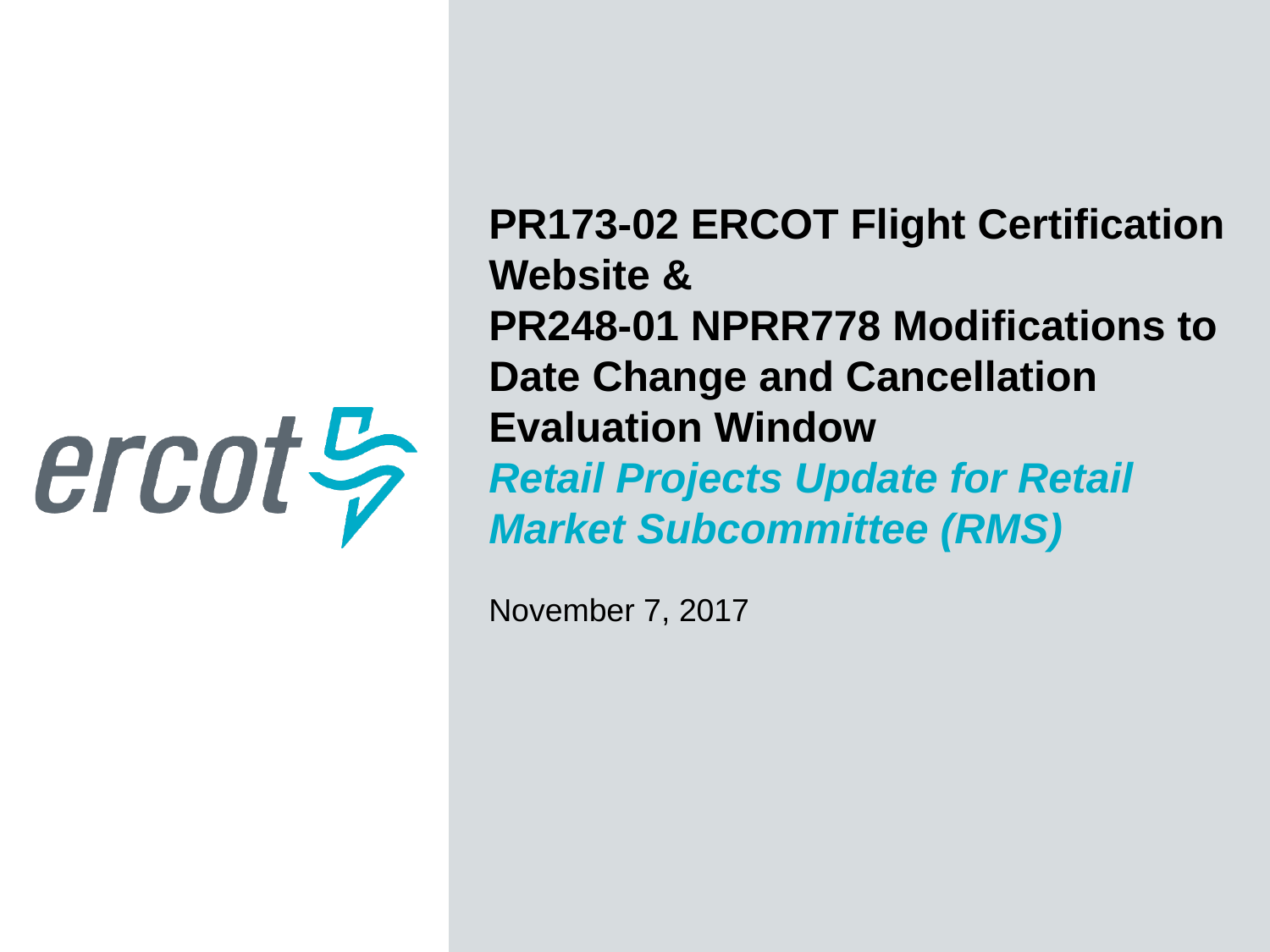

PR173-02 ERCOT Flight Certification Website &
PR248-01 NPRR778 Modifications to Date Change and Cancellation Evaluation Window
Retail Projects Update for Retail Market Subcommittee (RMS)

November 7, 2017